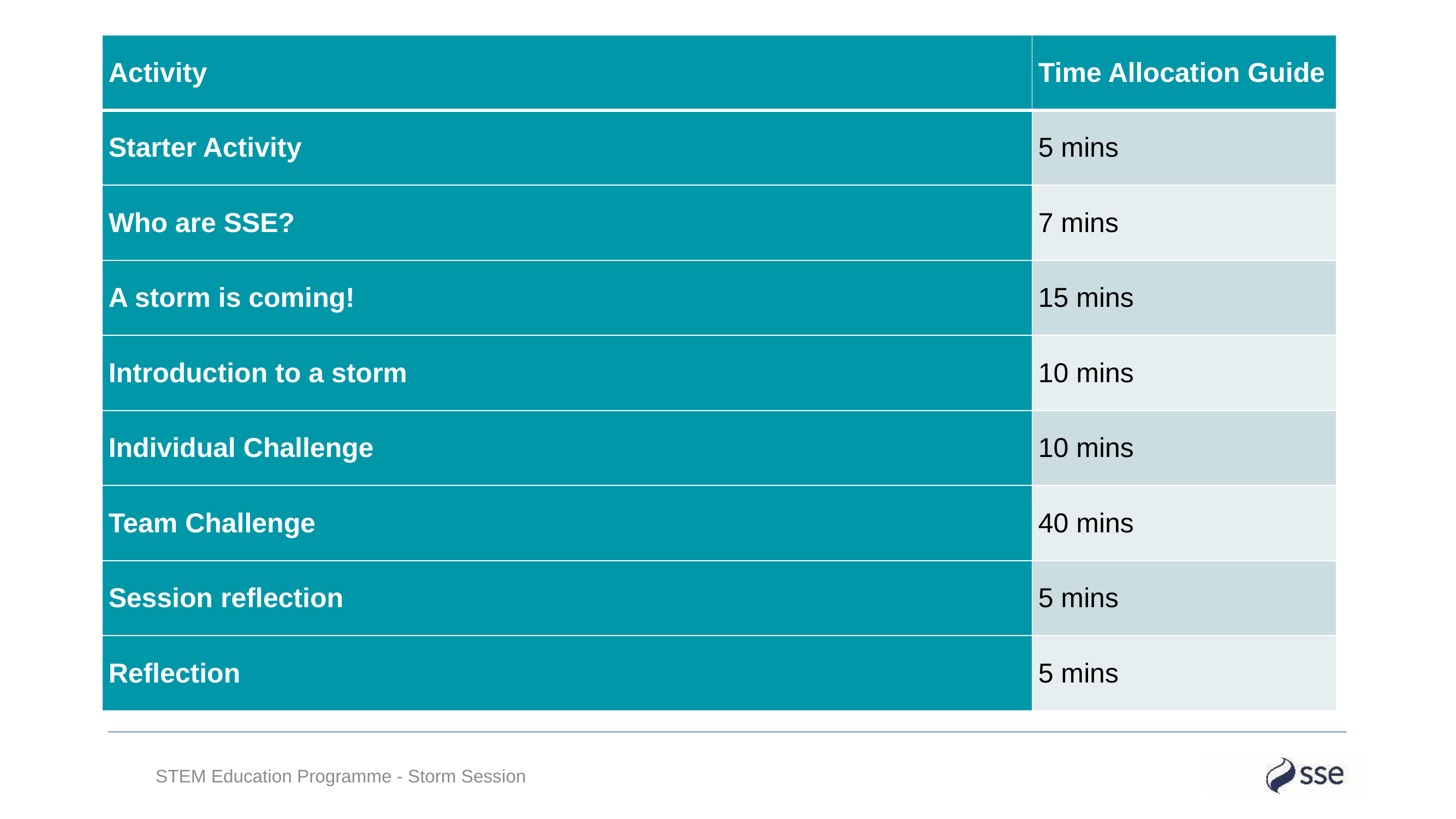

| Activity | Time Allocation Guide |
| --- | --- |
| Starter Activity | 5 mins |
| Who are SSE? | 7 mins |
| A storm is coming! | 15 mins |
| Introduction to a storm | 10 mins |
| Individual Challenge | 10 mins |
| Team Challenge | 40 mins |
| Session reflection | 5 mins |
| Reflection | 5 mins |
STEM Education Programme - Storm Session